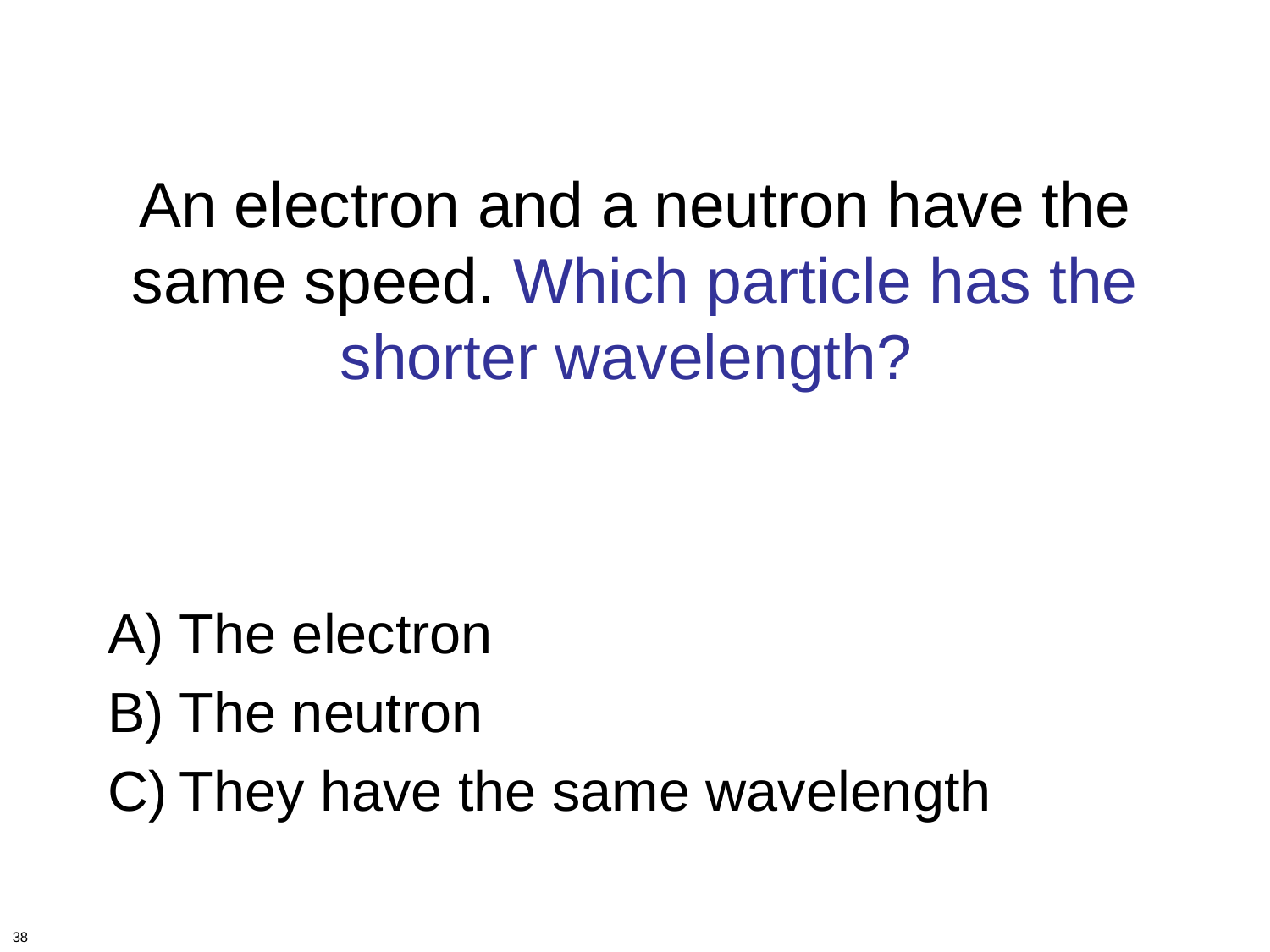

# An electron and a neutron have the same speed. Which particle has the shorter wavelength?
The electron
The neutron
They have the same wavelength
38